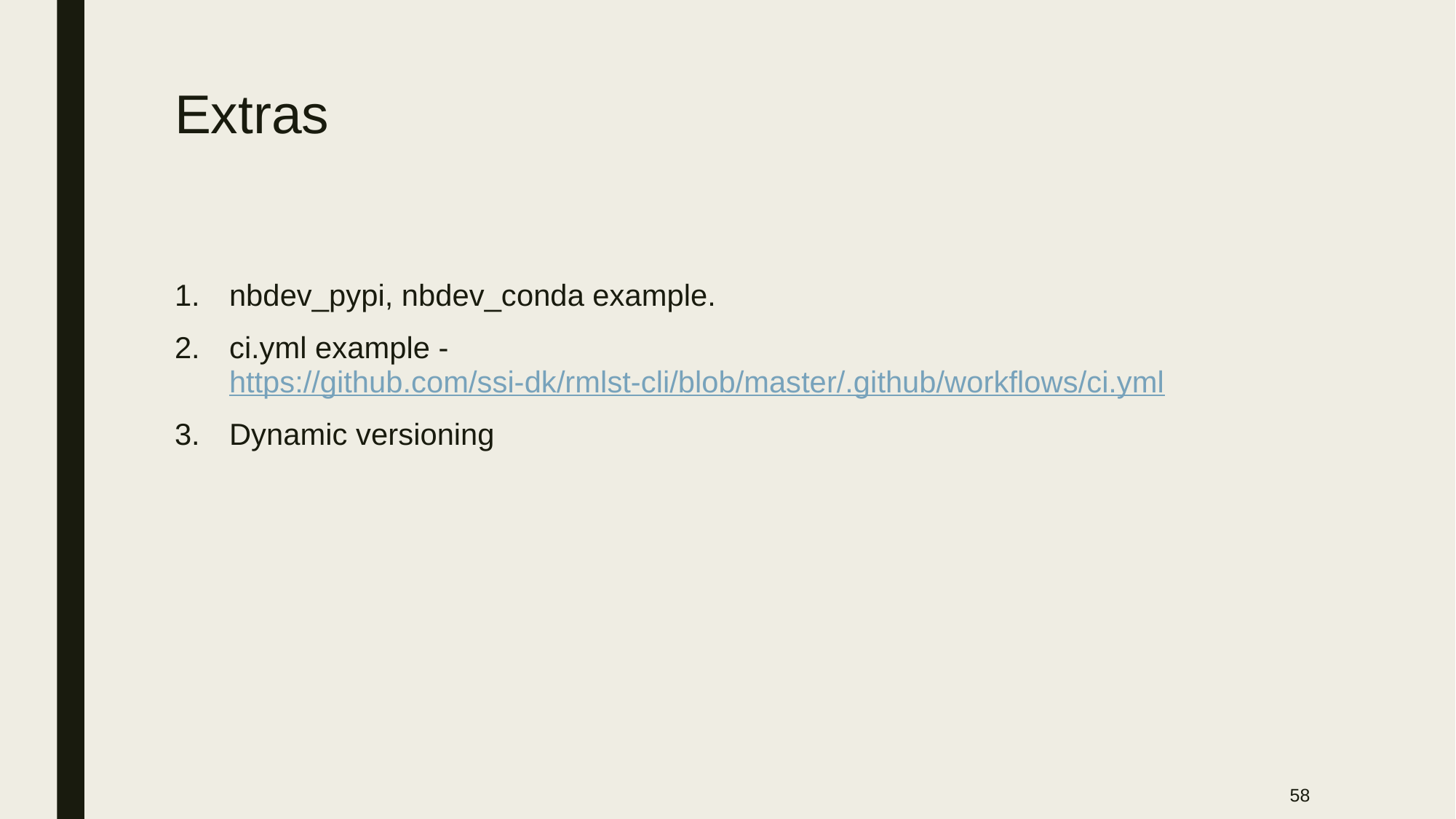

# Extras
nbdev_pypi, nbdev_conda example.
ci.yml example - https://github.com/ssi-dk/rmlst-cli/blob/master/.github/workflows/ci.yml
Dynamic versioning
58